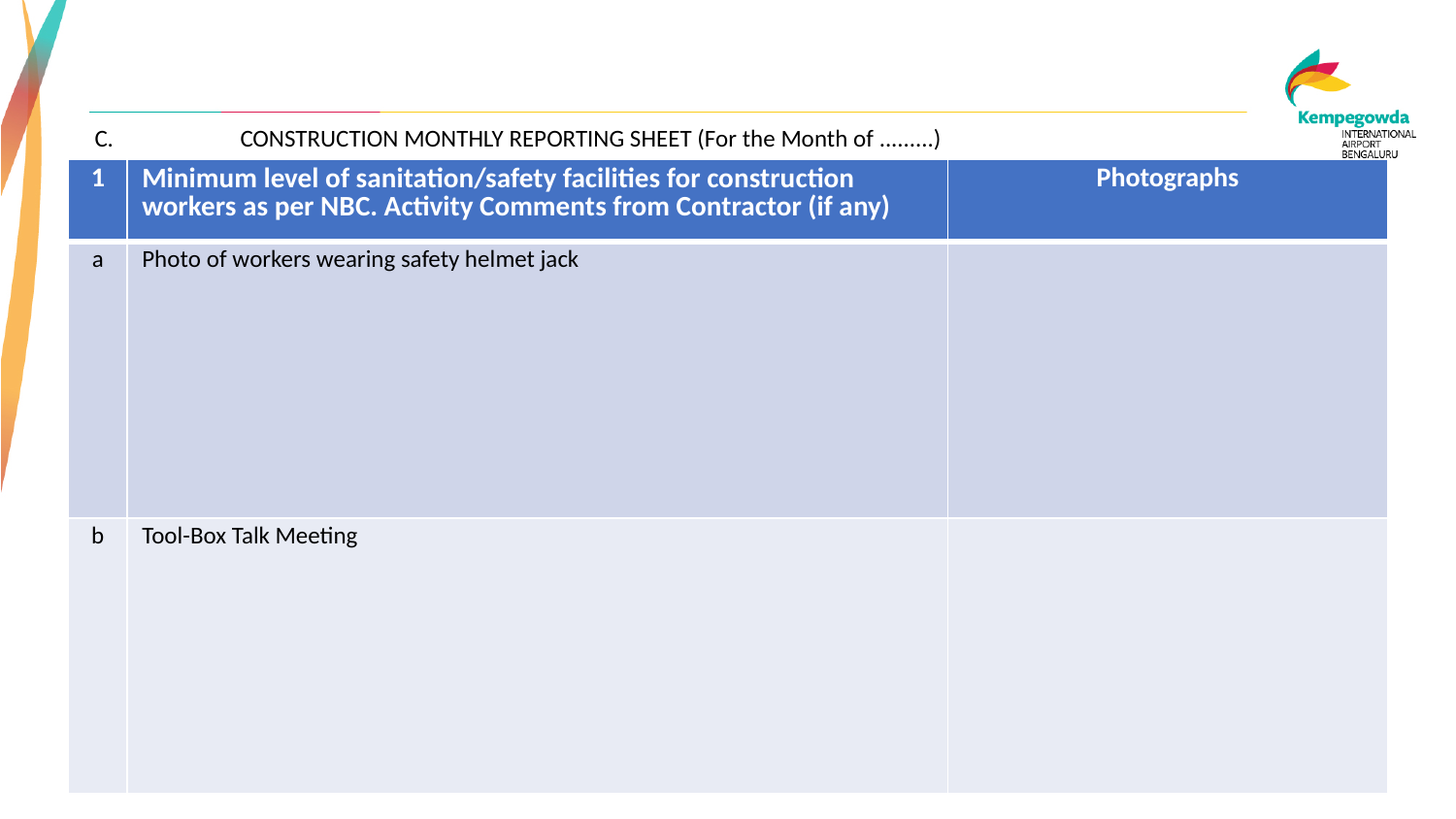

C.	CONSTRUCTION MONTHLY REPORTING SHEET (For the Month of .........)
| 1 | Minimum level of sanitation/safety facilities for construction workers as per NBC. Activity Comments from Contractor (if any) | Photographs |
| --- | --- | --- |
| a | Photo of workers wearing safety helmet jack |  |
| b | Tool-Box Talk Meeting |  |